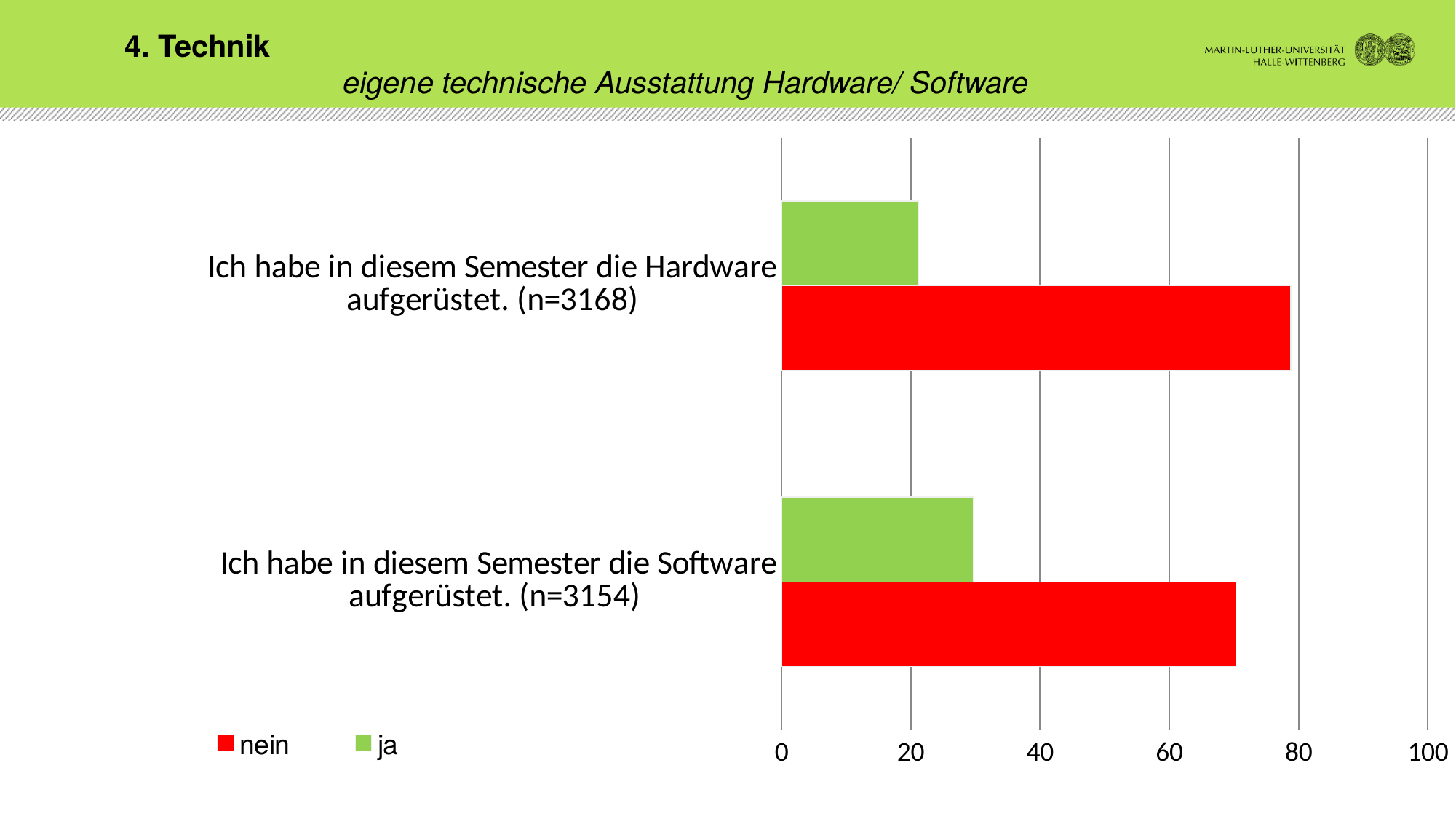

4. Technik
    		eigene technische Ausstattung Hardware/ Software
#

### Chart

| Category | ja  | nein |
|---|---|---|
| Ich habe in diesem Semester die Hardware aufgerüstet. (n=3168) | 21.2 | 78.8 |
|  Ich habe in diesem Semester die Software aufgerüstet. (n=3154) | 29.7 | 70.3 |